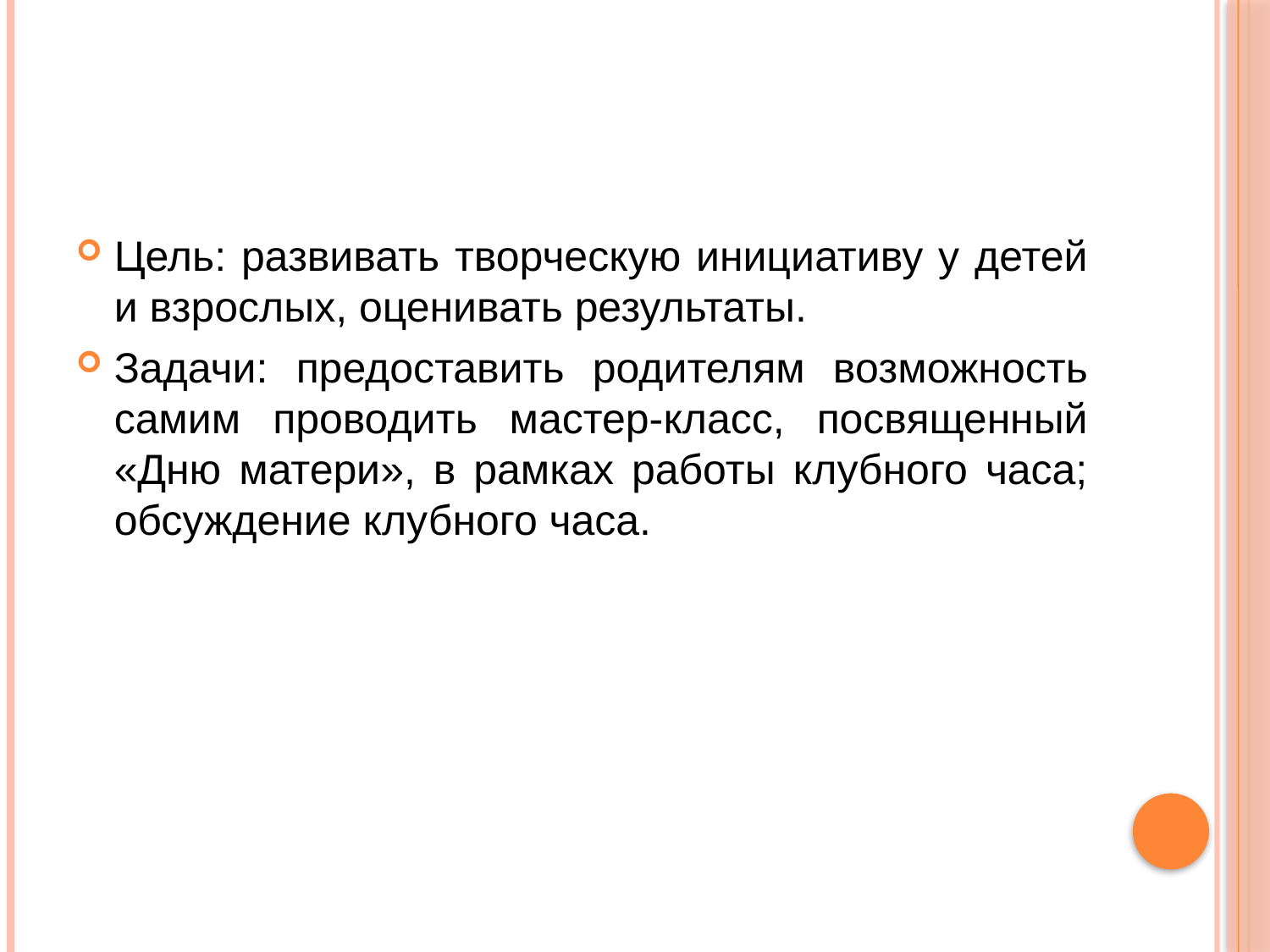

Цель: развивать творческую инициативу у детей и взрослых, оценивать результаты.
Задачи: предоставить родителям возможность самим проводить мастер-класс, посвященный «Дню матери», в рамках работы клубного часа; обсуждение клубного часа.